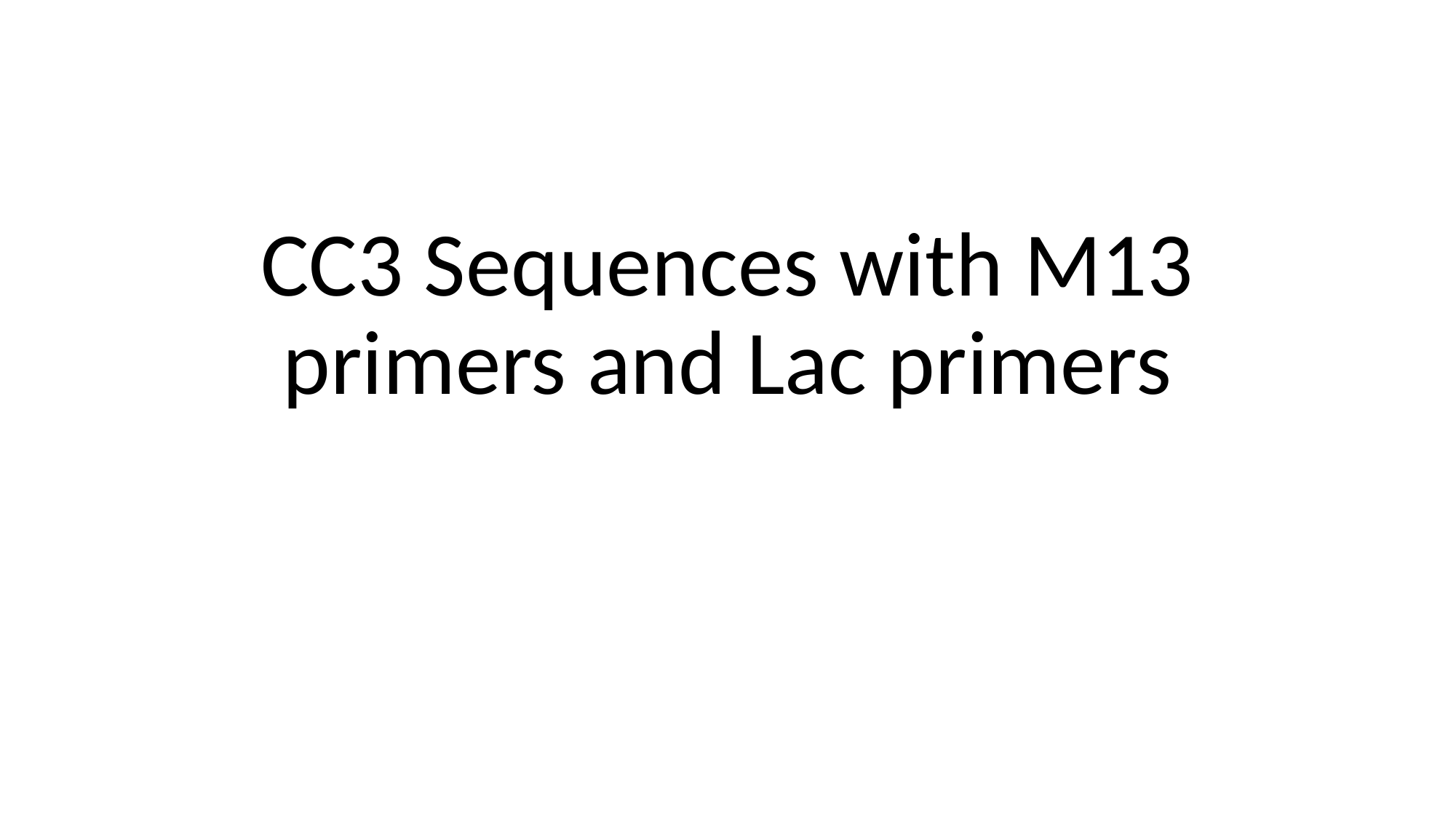

# CC3 Sequences with M13 primers and Lac primers